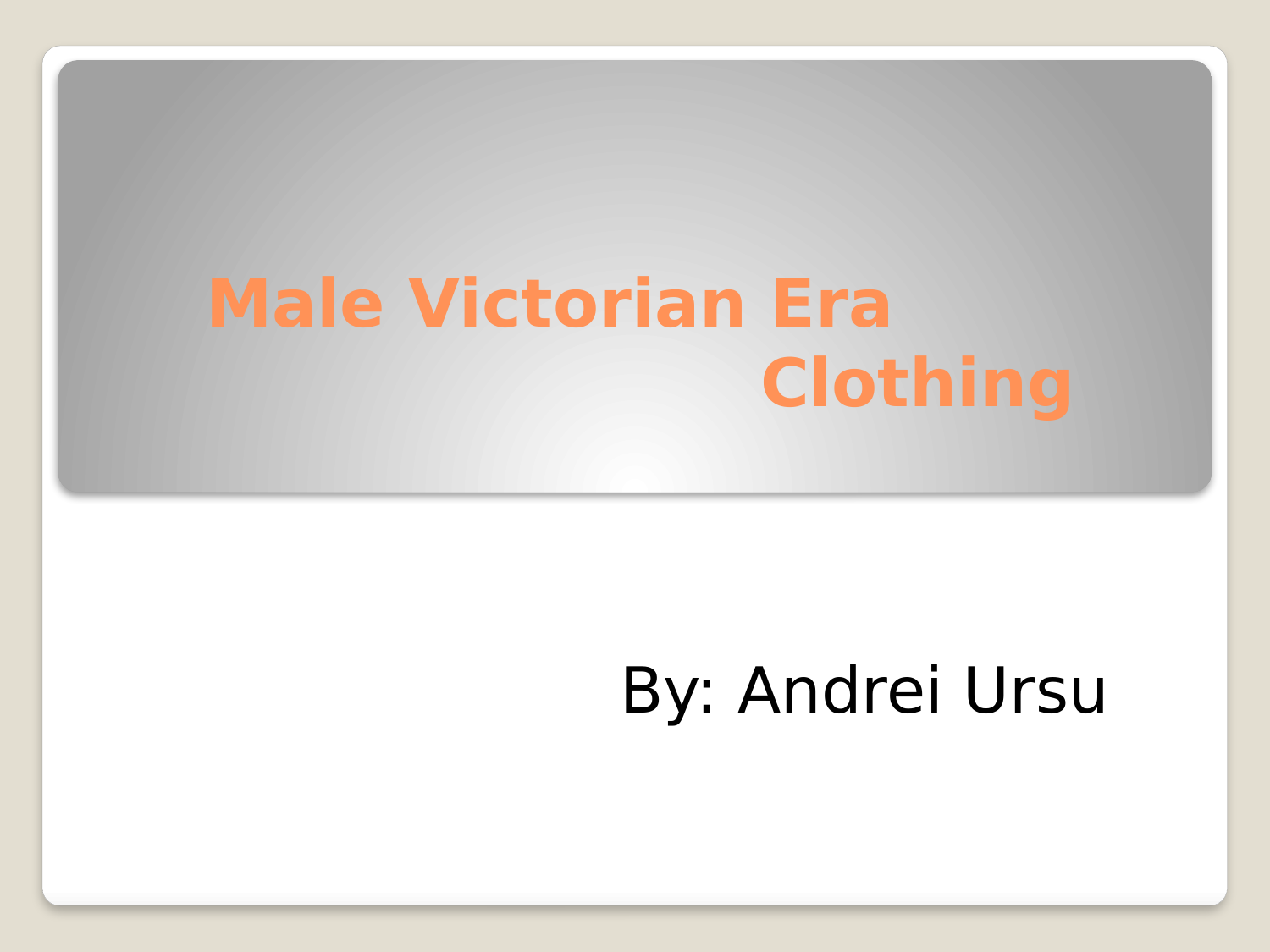

# Male Victorian Era             Clothing

By: Andrei Ursu